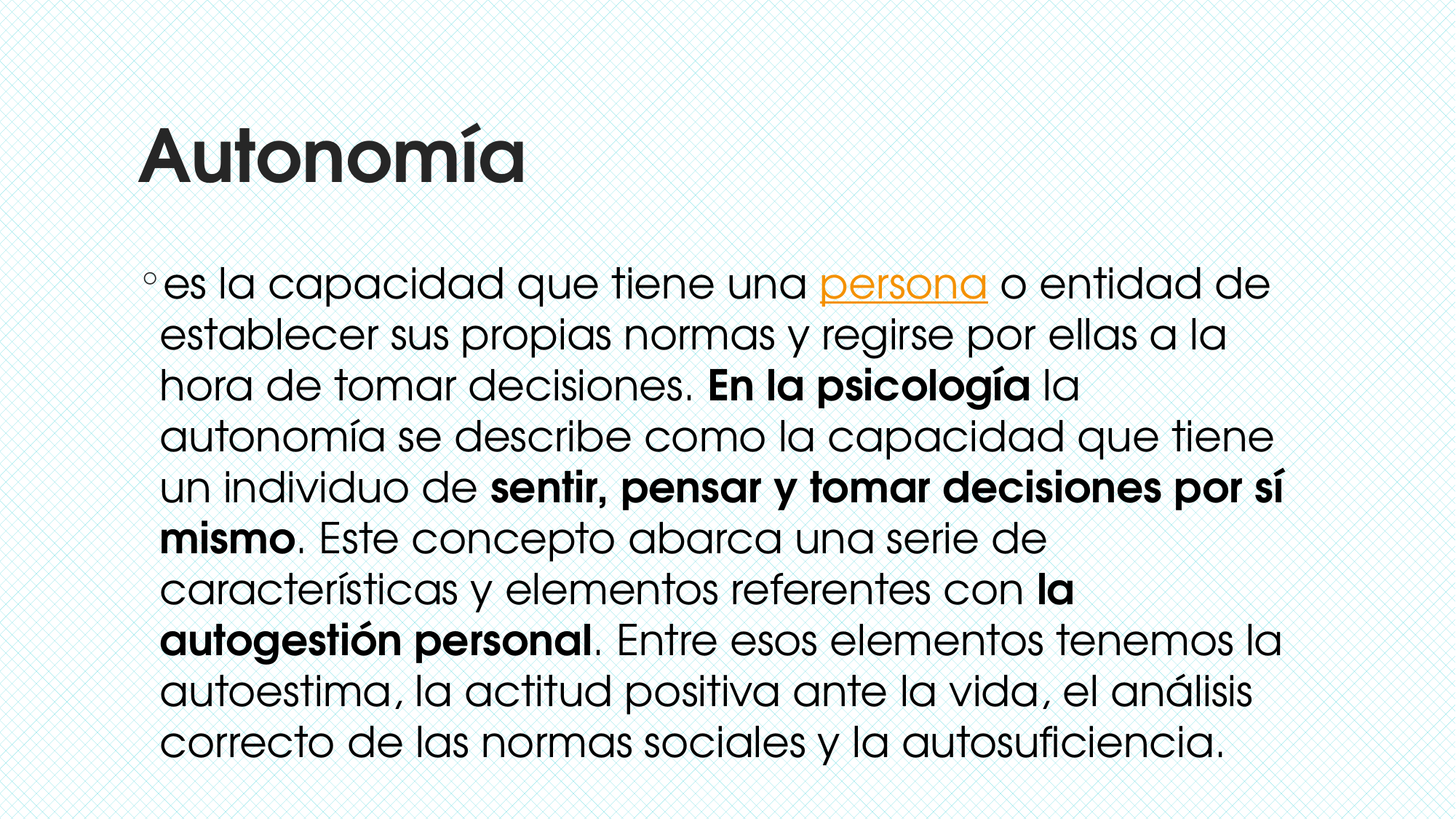

# Autonomía
es la capacidad que tiene una persona o entidad de establecer sus propias normas y regirse por ellas a la hora de tomar decisiones. En la psicología la autonomía se describe como la capacidad que tiene un individuo de sentir, pensar y tomar decisiones por sí mismo. Este concepto abarca una serie de características y elementos referentes con la autogestión personal. Entre esos elementos tenemos la autoestima, la actitud positiva ante la vida, el análisis correcto de las normas sociales y la autosuficiencia.